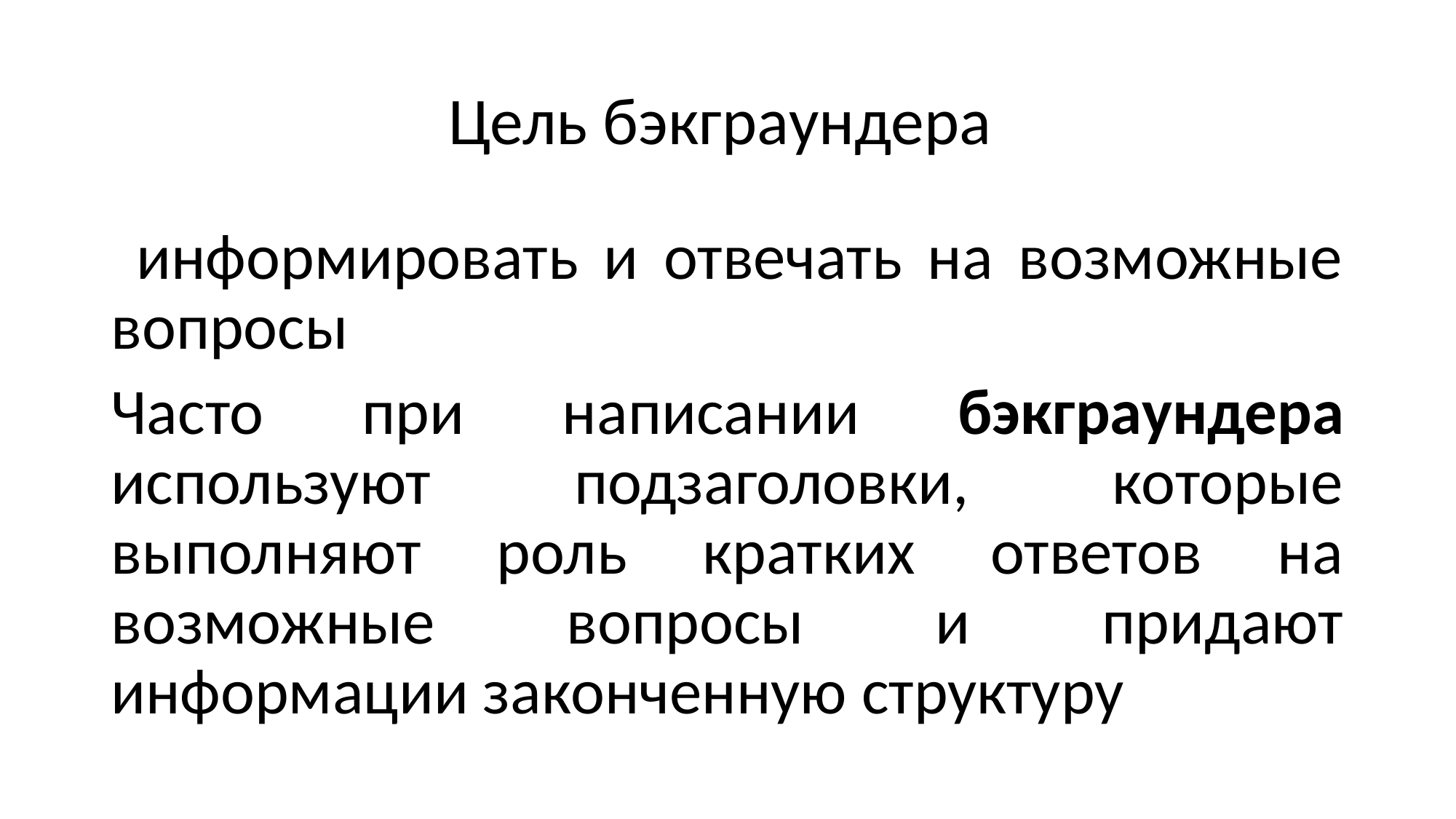

# Цель бэкграундера
 информировать и отвечать на возможные вопросы
Часто при написании бэкграундера используют подзаголовки, которые выполняют роль кратких ответов на возможные вопросы и придают информации законченную структуру